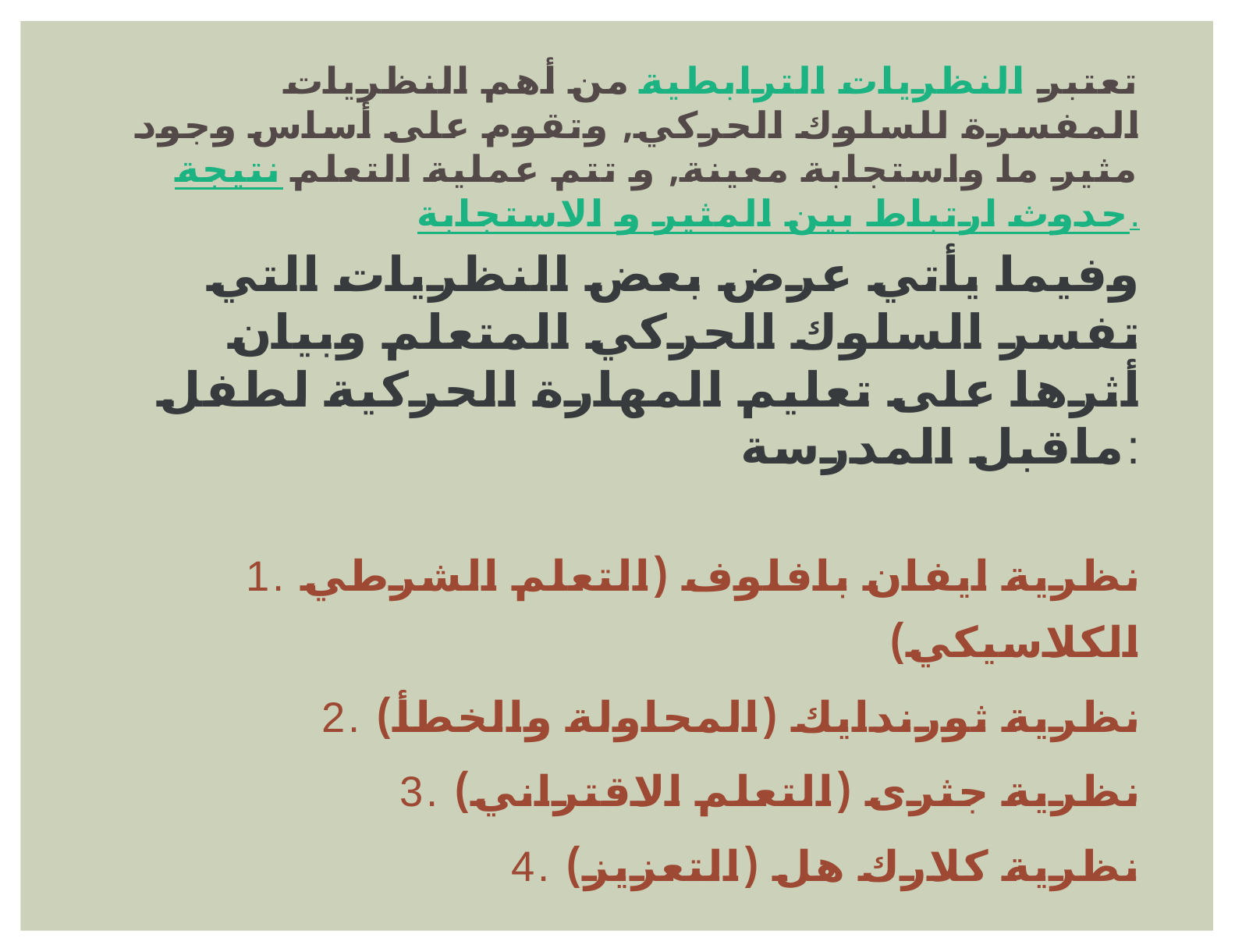

تعتبر النظريات الترابطية من أهم النظريات المفسرة للسلوك الحركي, وتقوم على أساس وجود مثير ما واستجابة معينة, و تتم عملية التعلم نتيجة حدوث ارتباط بين المثير و الاستجابة.
وفيما يأتي عرض بعض النظريات التي تفسر السلوك الحركي المتعلم وبيان أثرها على تعليم المهارة الحركية لطفل ماقبل المدرسة:

1. نظرية ايفان بافلوف (التعلم الشرطي الكلاسيكي)
2. نظرية ثورندايك (المحاولة والخطأ)
3. نظرية جثرى (التعلم الاقتراني)
4. نظرية كلارك هل (التعزيز)